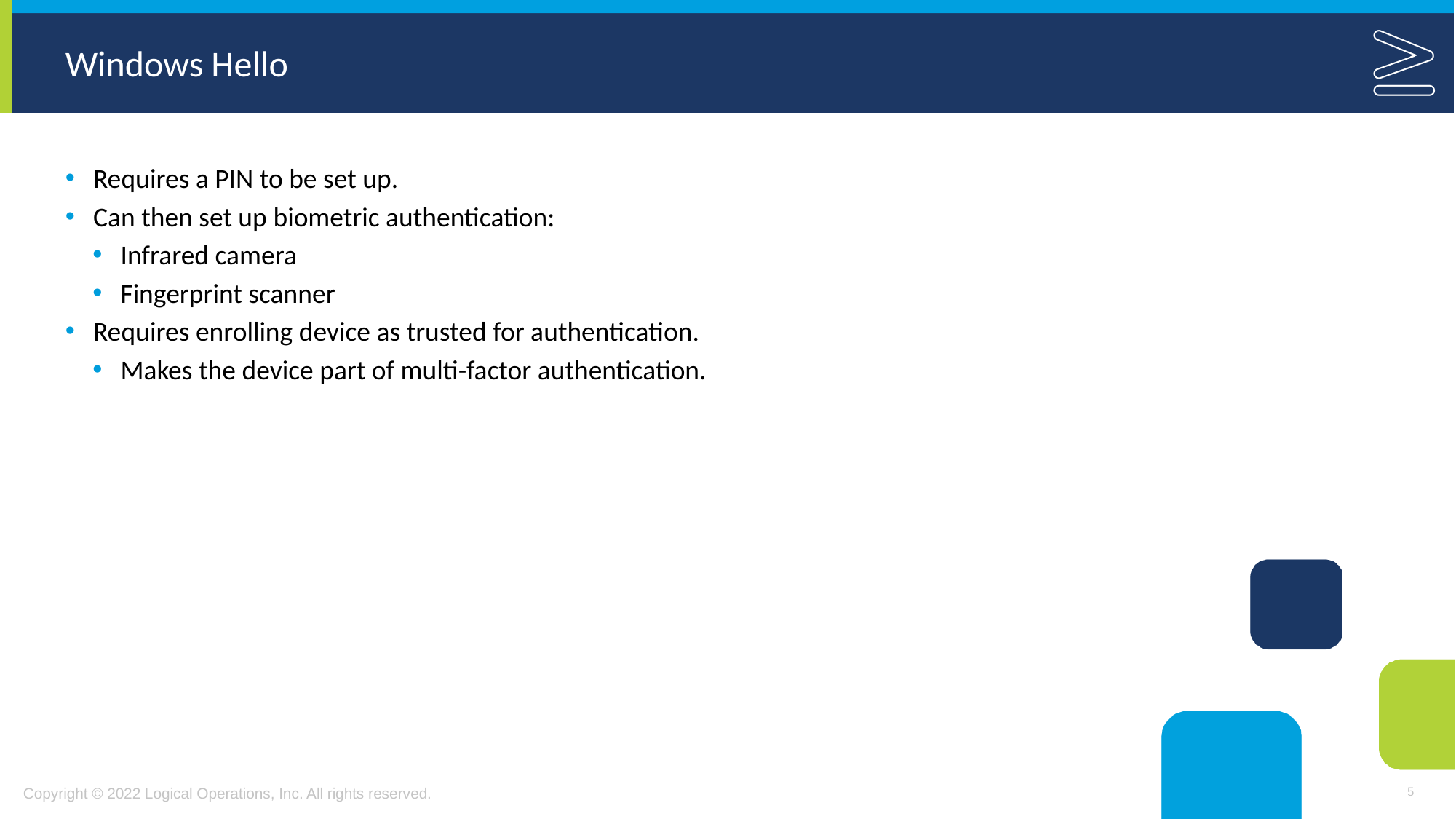

# Windows Hello
Requires a PIN to be set up.
Can then set up biometric authentication:
Infrared camera
Fingerprint scanner
Requires enrolling device as trusted for authentication.
Makes the device part of multi-factor authentication.
5